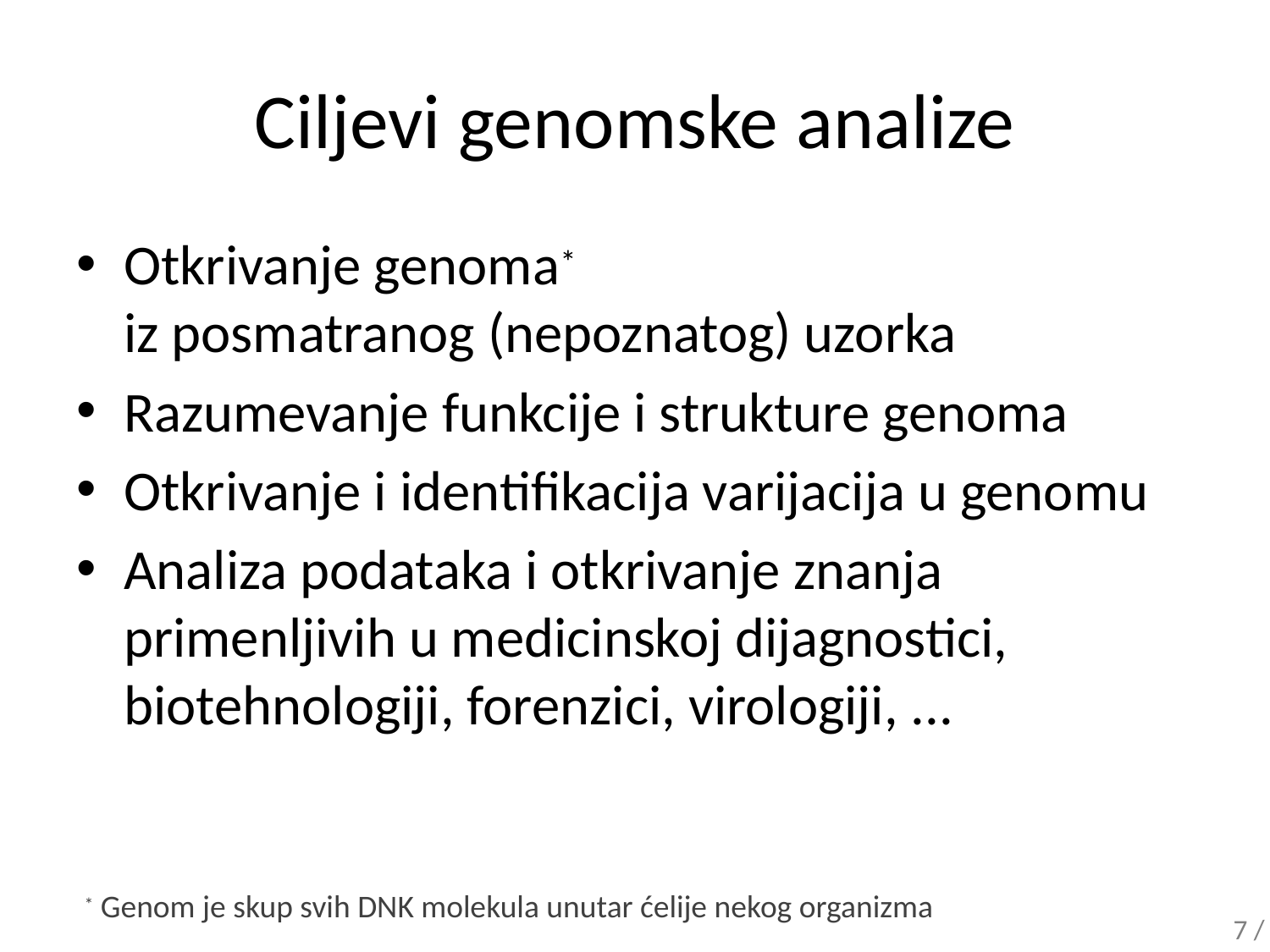

# Ciljevi genomske analize
Otkrivanje genoma*
iz posmatranog (nepoznatog) uzorka
Razumevanje funkcije i strukture genoma
Otkrivanje i identifikacija varijacija u genomu
Analiza podataka i otkrivanje znanja
primenljivih u medicinskoj dijagnostici,
biotehnologiji, forenzici, virologiji, ...

* Genom je skup svih DNK molekula unutar ćelije nekog organizma